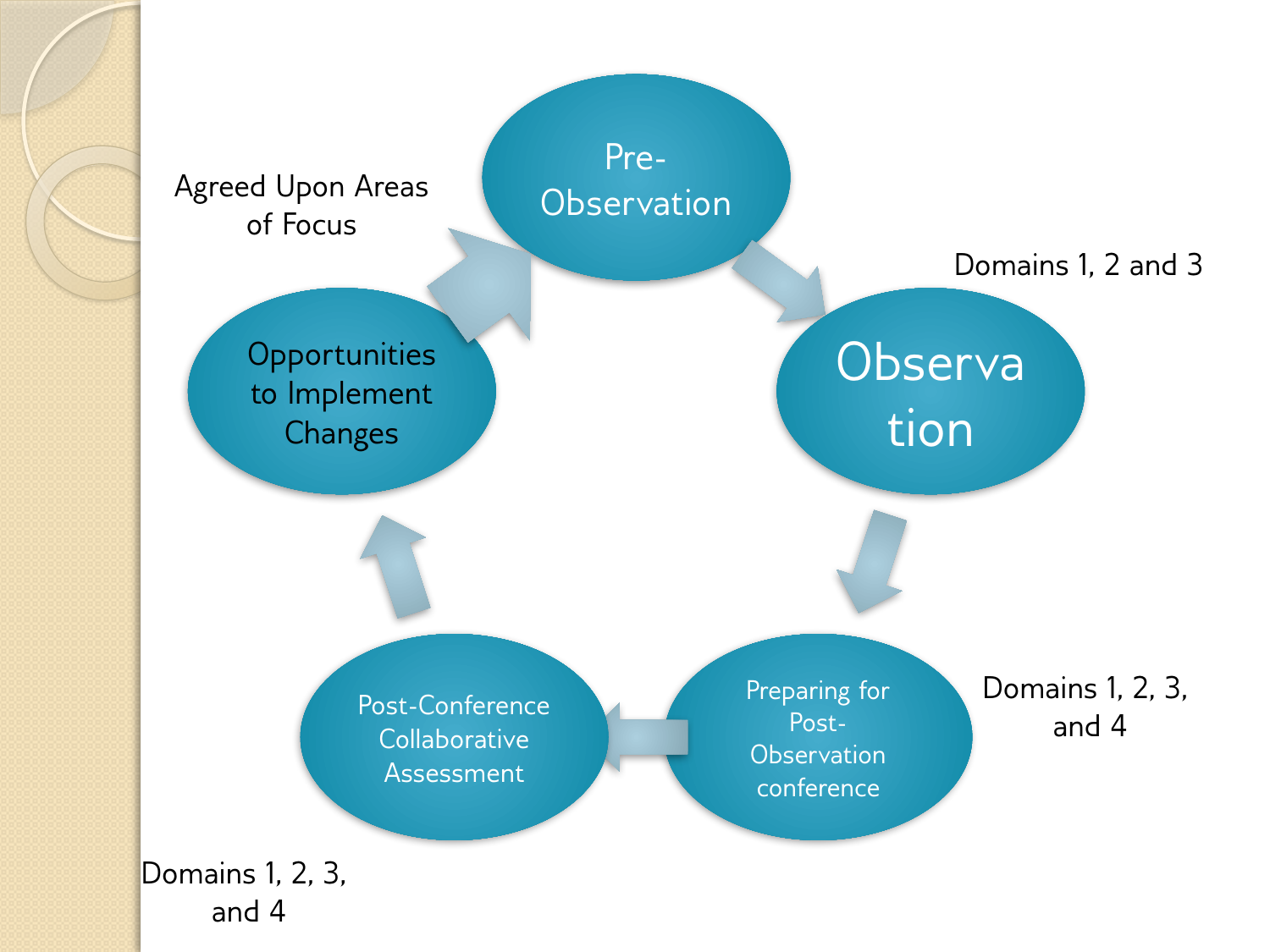

Pre-Observation
Observation
Preparing for Post-Observation conference
Post-Conference Collaborative Assessment
Opportunities to Implement Changes
Domains 1 and 4
Agreed Upon Areas of Focus
Domains 1, 2 and 3
Domains 1, 2, 3,
and 4
Domains 1, 2, 3,
and 4